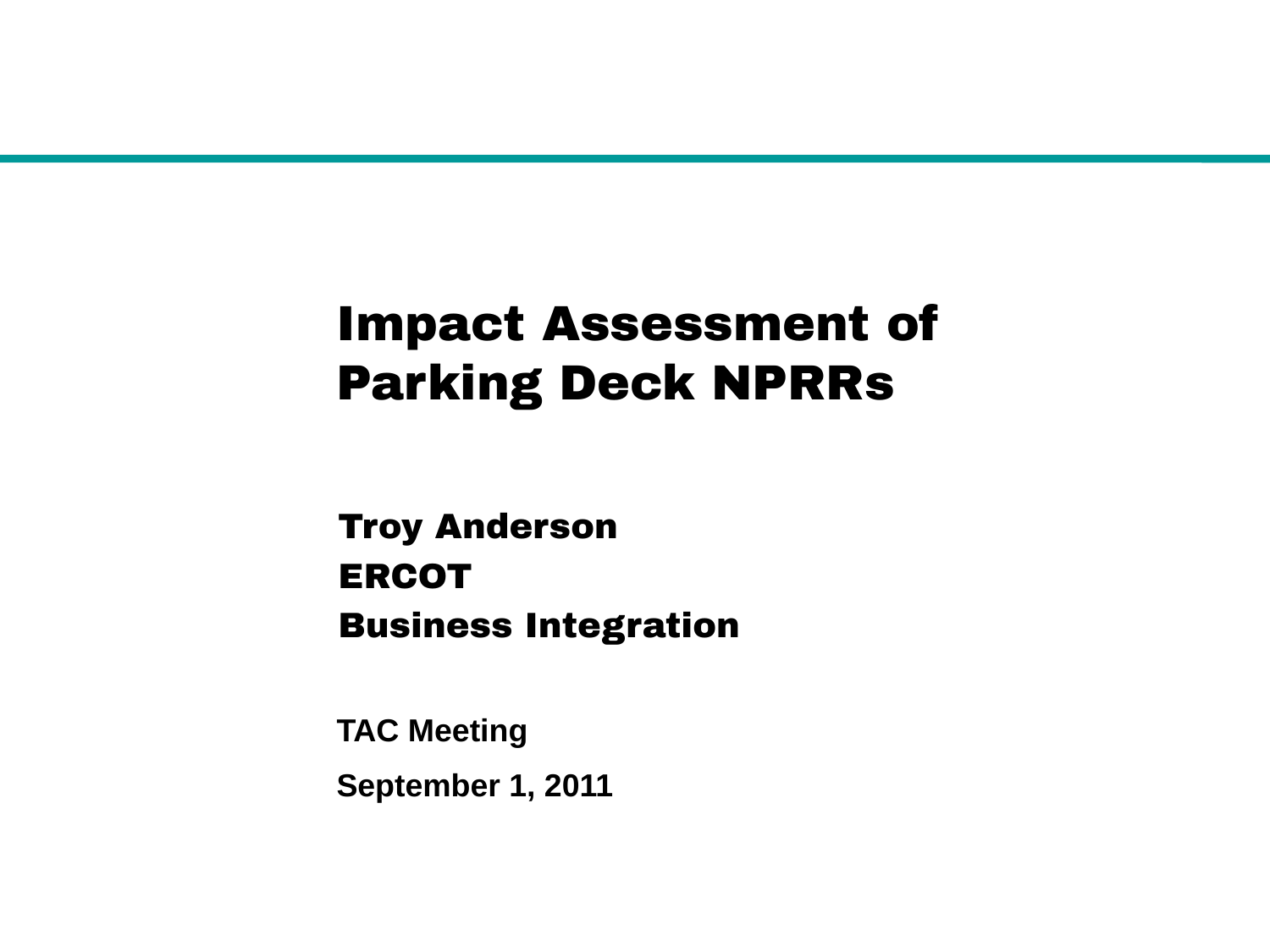

Impact Assessment of Parking Deck NPRRs
Troy Anderson
ERCOT
Business Integration
TAC Meeting
September 1, 2011